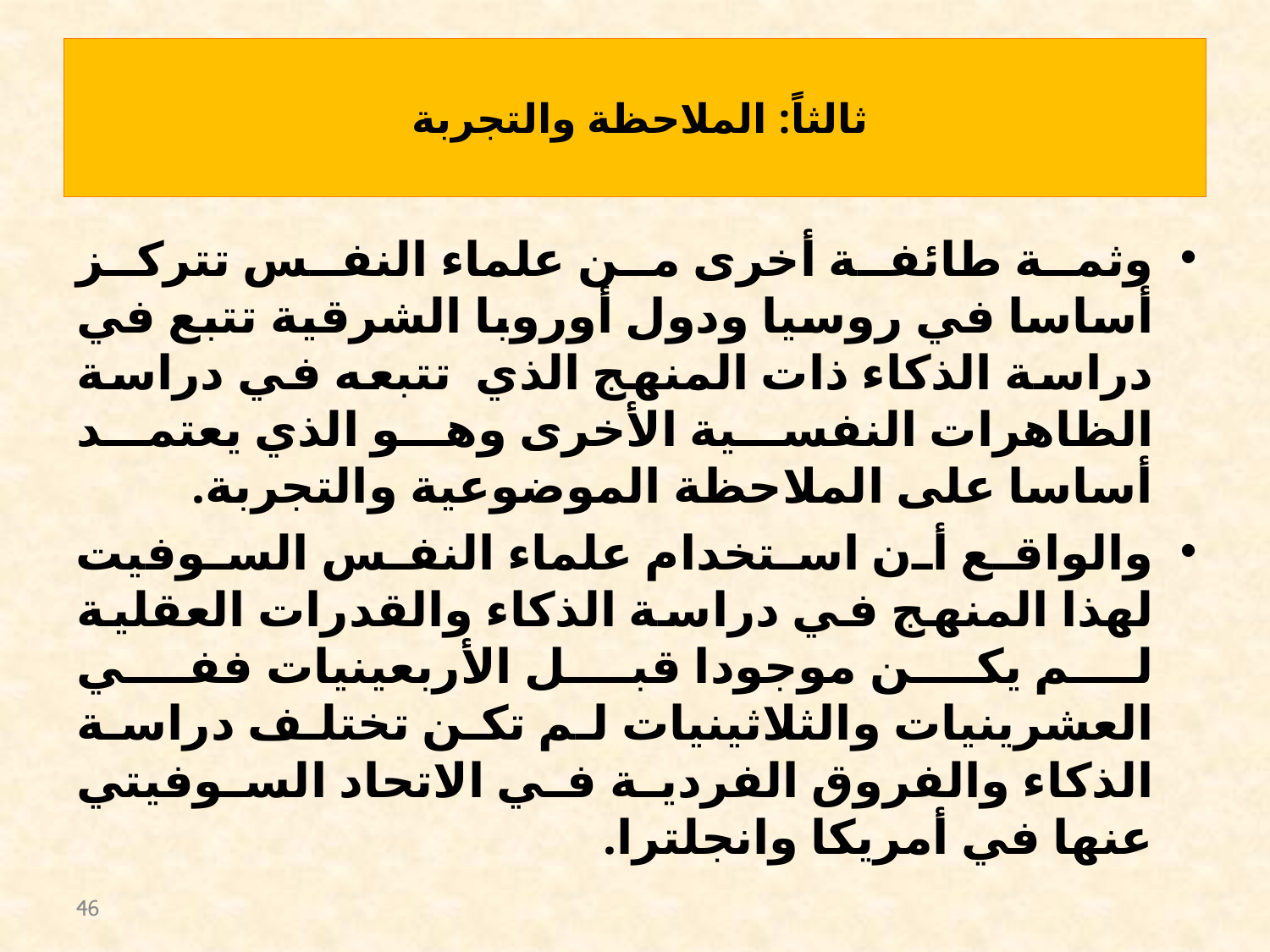

# ثالثاً: الملاحظة والتجربة
وثمة طائفة أخرى من علماء النفس تتركز أساسا في روسيا ودول أوروبا الشرقية تتبع في دراسة الذكاء ذات المنهج الذي  تتبعه في دراسة الظاهرات النفسية الأخرى وهو الذي يعتمد أساسا على الملاحظة الموضوعية والتجربة.
والواقع أن استخدام علماء النفس السوفيت لهذا المنهج في دراسة الذكاء والقدرات العقلية لم يكن موجودا قبل الأربعينيات ففي العشرينيات والثلاثينيات لم تكن تختلف دراسة الذكاء والفروق الفردية في الاتحاد السوفيتي عنها في أمريكا وانجلترا.
46